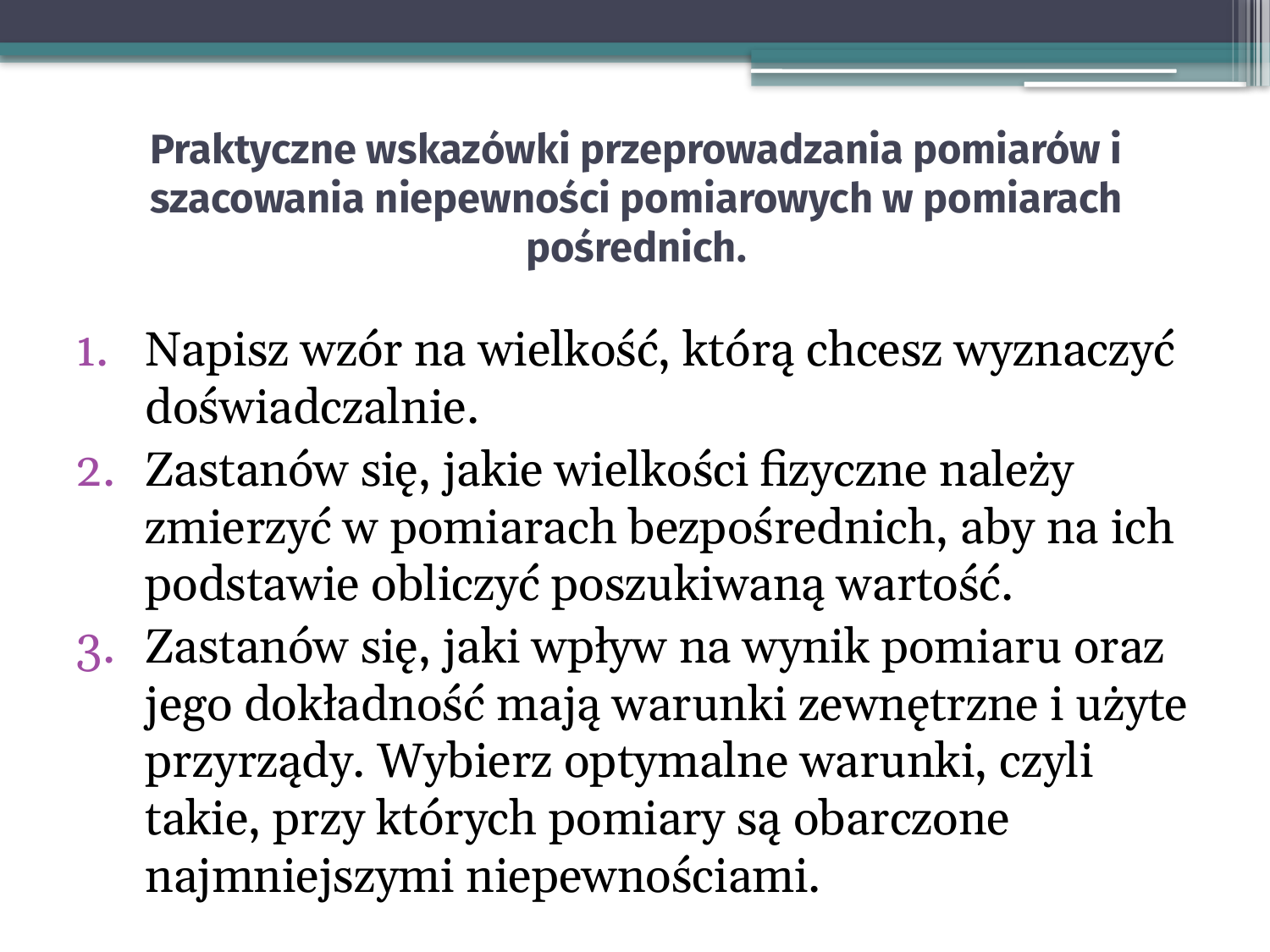

# Praktyczne wskazówki przeprowadzania pomiarów i szacowania niepewności pomiarowych w pomiarach pośrednich.
Napisz wzór na wielkość, którą chcesz wyznaczyć doświadczalnie.
Zastanów się, jakie wielkości fizyczne należy zmierzyć w pomiarach bezpośrednich, aby na ich podstawie obliczyć poszukiwaną wartość.
Zastanów się, jaki wpływ na wynik pomiaru oraz  jego dokładność mają warunki zewnętrzne i użyte przyrządy. Wybierz optymalne warunki, czyli takie, przy których pomiary są obarczone najmniejszymi niepewnościami.